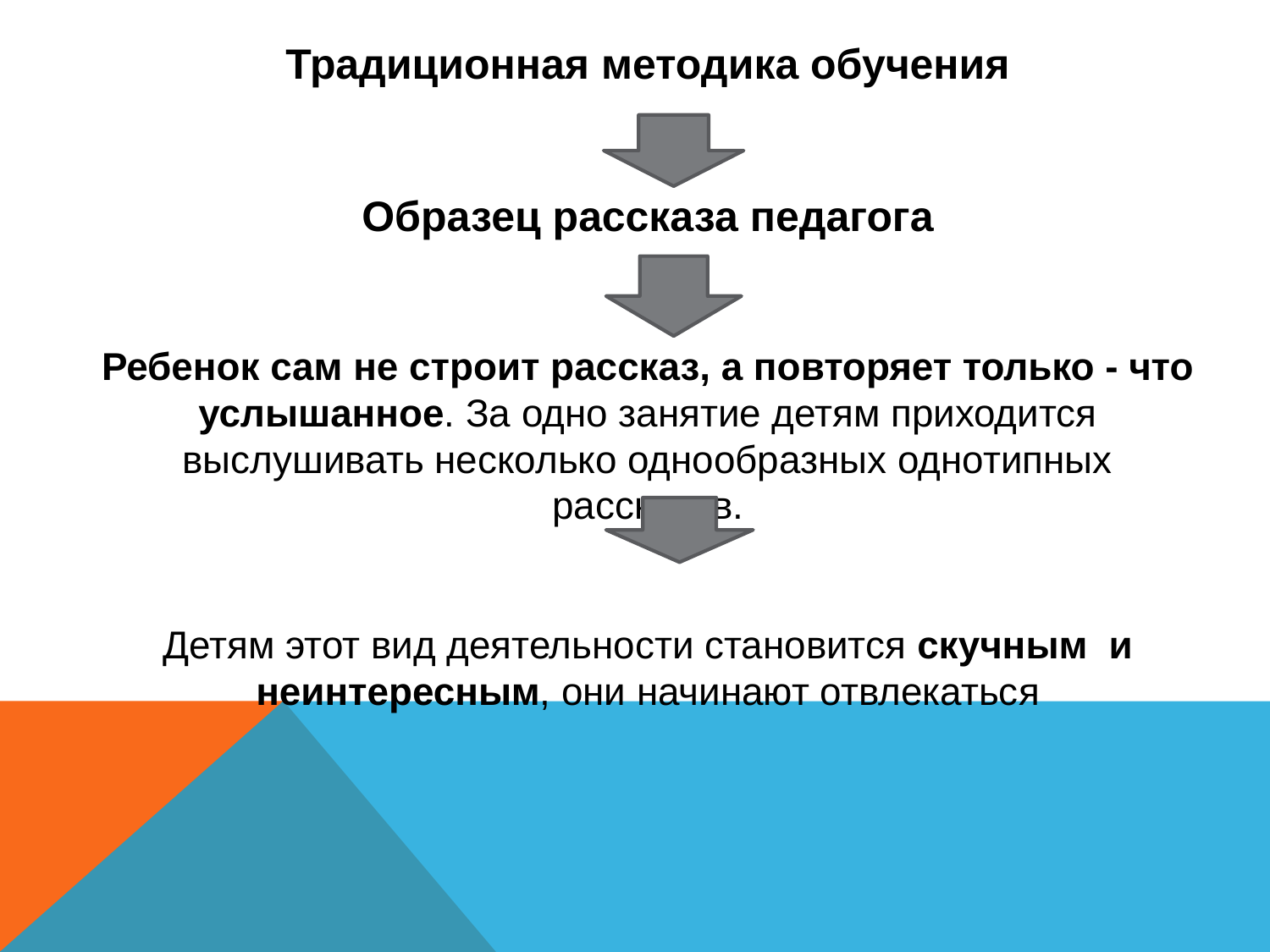

Традиционная методика обучения

Образец рассказа педагога

Ребенок сам не строит рассказ, а повторяет только - что услышанное. За одно занятие детям приходится выслушивать несколько однообразных однотипных рассказов.

Детям этот вид деятельности становится скучным  и неинтересным, они начинают отвлекаться